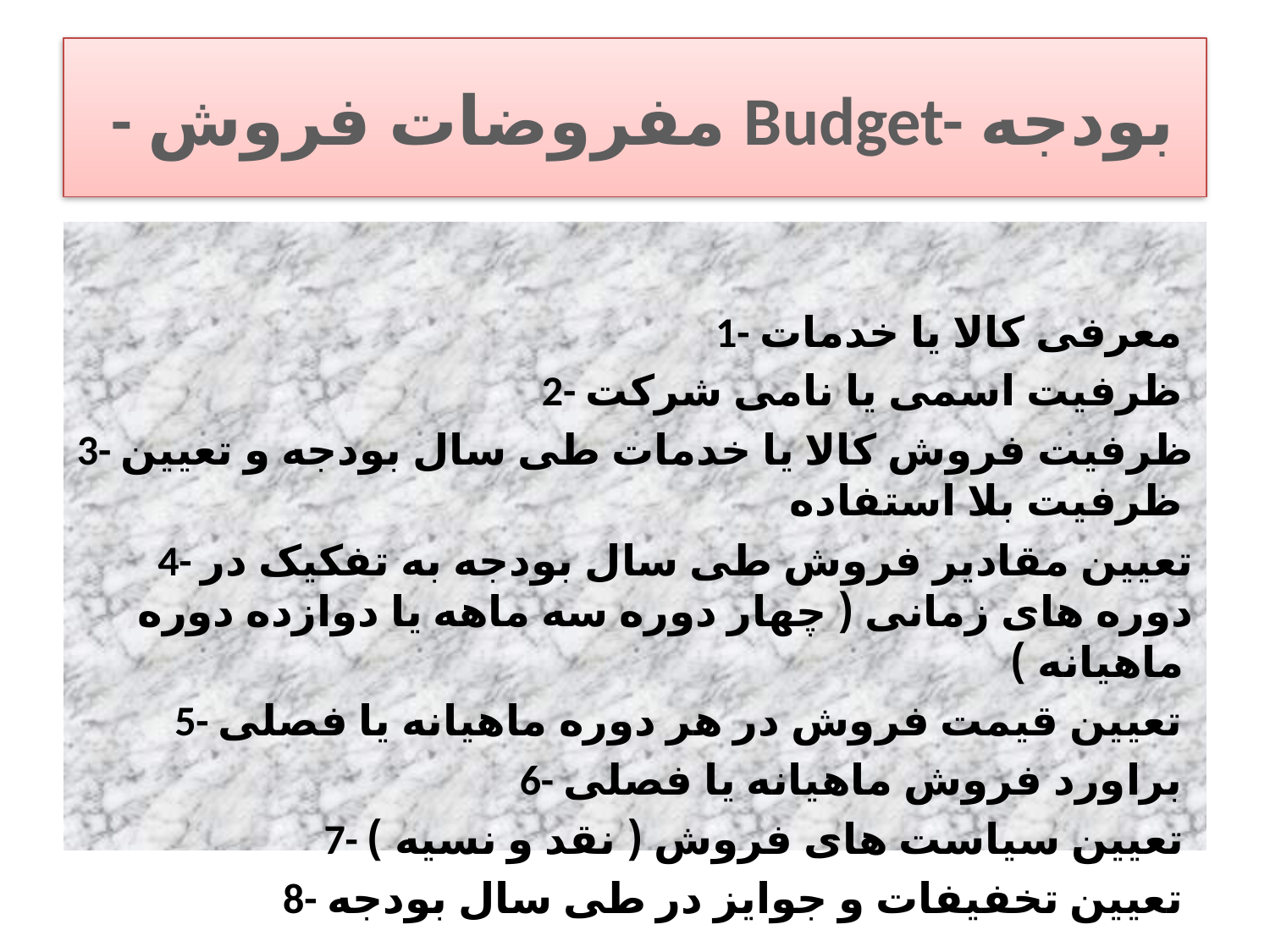

# - مفروضات فروش Budget- بودجه

1- معرفی کالا یا خدمات
2- ظرفیت اسمی یا نامی شرکت
3- ظرفیت فروش کالا یا خدمات طی سال بودجه و تعیین ظرفیت بلا استفاده
4- تعیین مقادیر فروش طی سال بودجه به تفکیک در دوره های زمانی ( چهار دوره سه ماهه یا دوازده دوره ماهیانه )
5- تعیین قیمت فروش در هر دوره ماهیانه یا فصلی
6- براورد فروش ماهیانه یا فصلی
7- تعیین سیاست های فروش ( نقد و نسیه )
8- تعیین تخفیفات و جوایز در طی سال بودجه